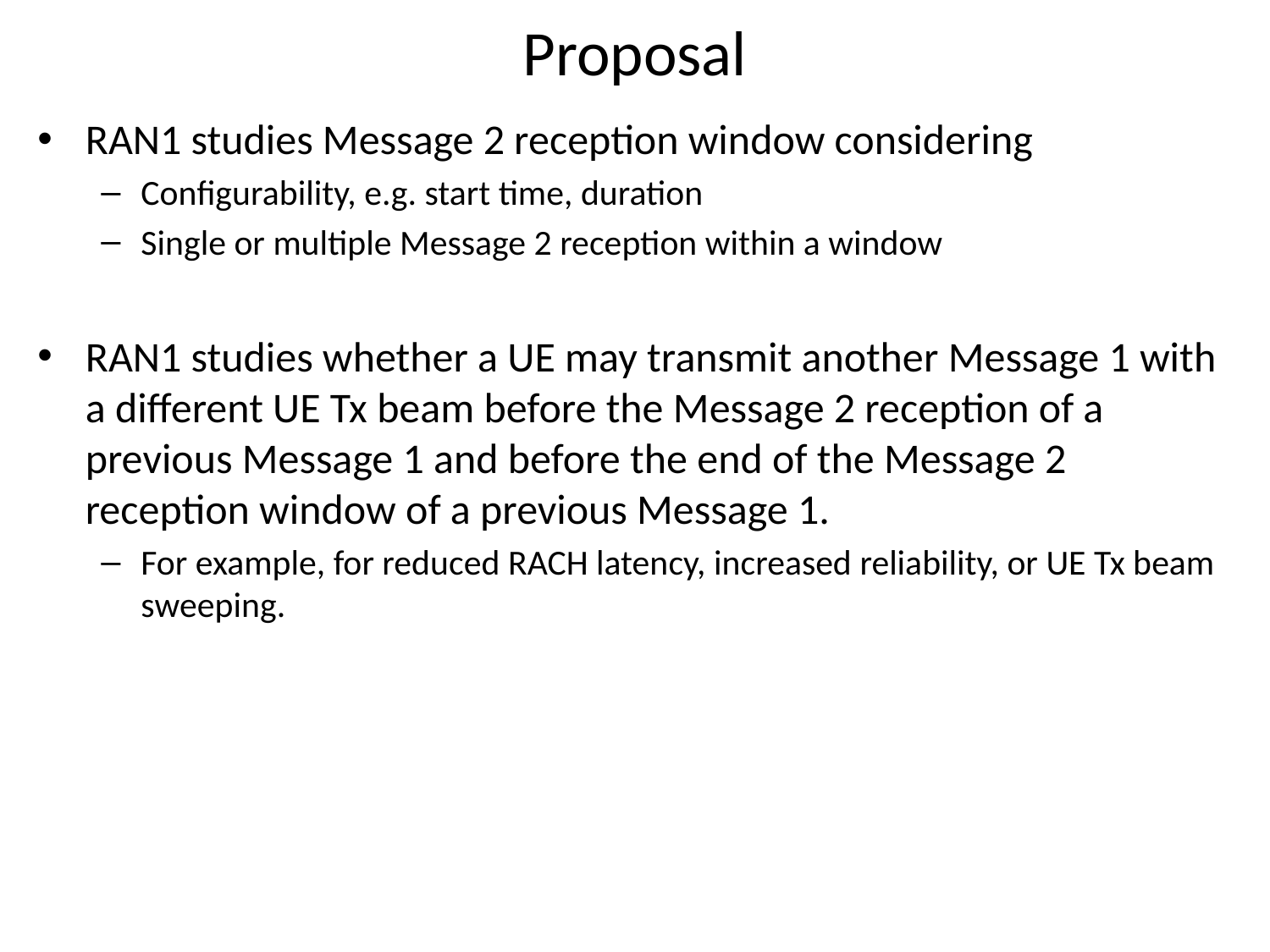

# Proposal
RAN1 studies Message 2 reception window considering
Configurability, e.g. start time, duration
Single or multiple Message 2 reception within a window

RAN1 studies whether a UE may transmit another Message 1 with a different UE Tx beam before the Message 2 reception of a previous Message 1 and before the end of the Message 2 reception window of a previous Message 1.
For example, for reduced RACH latency, increased reliability, or UE Tx beam sweeping.